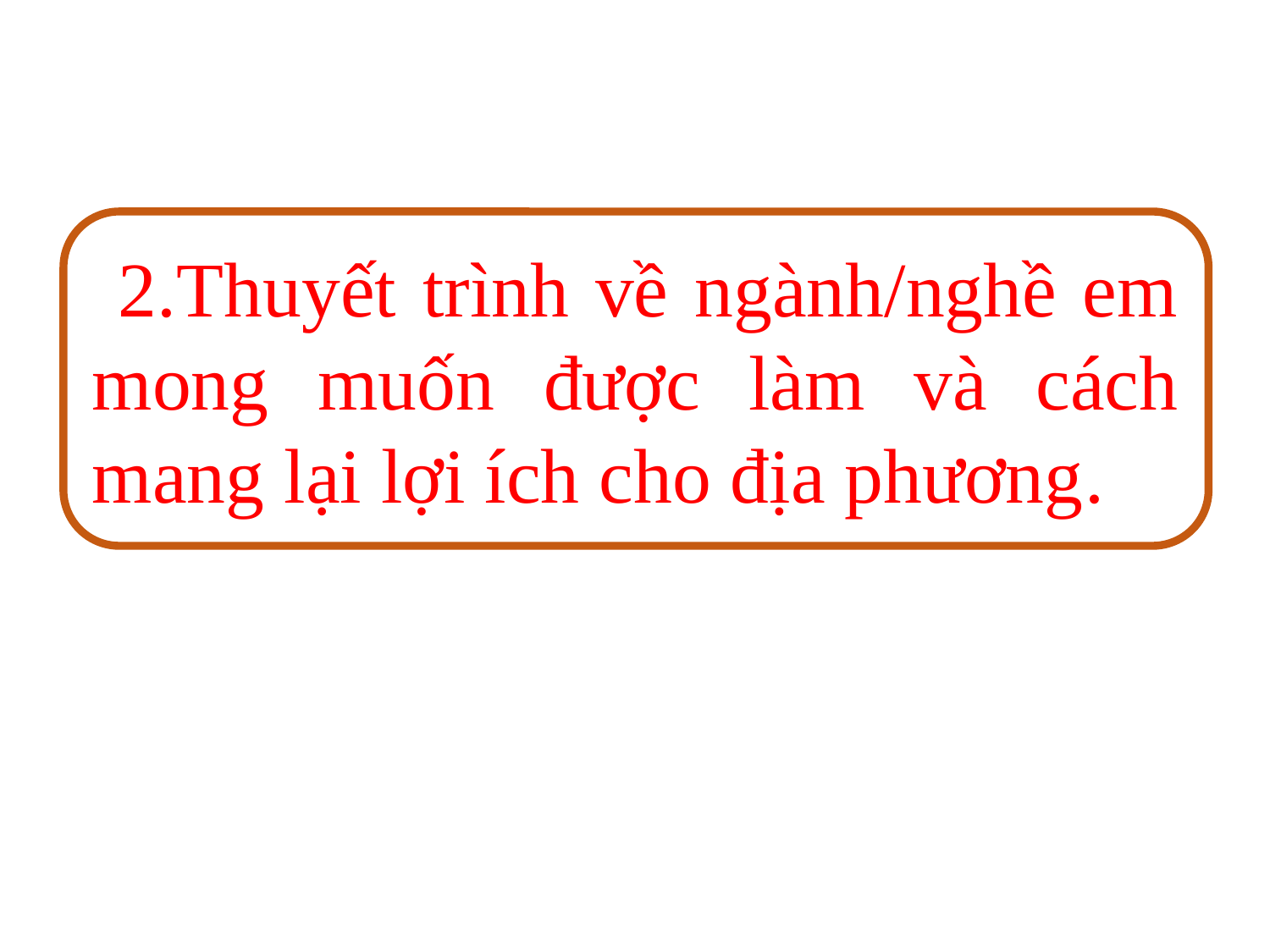

2.Thuyết trình về ngành/nghề em mong muốn được làm và cách mang lại lợi ích cho địa phương.